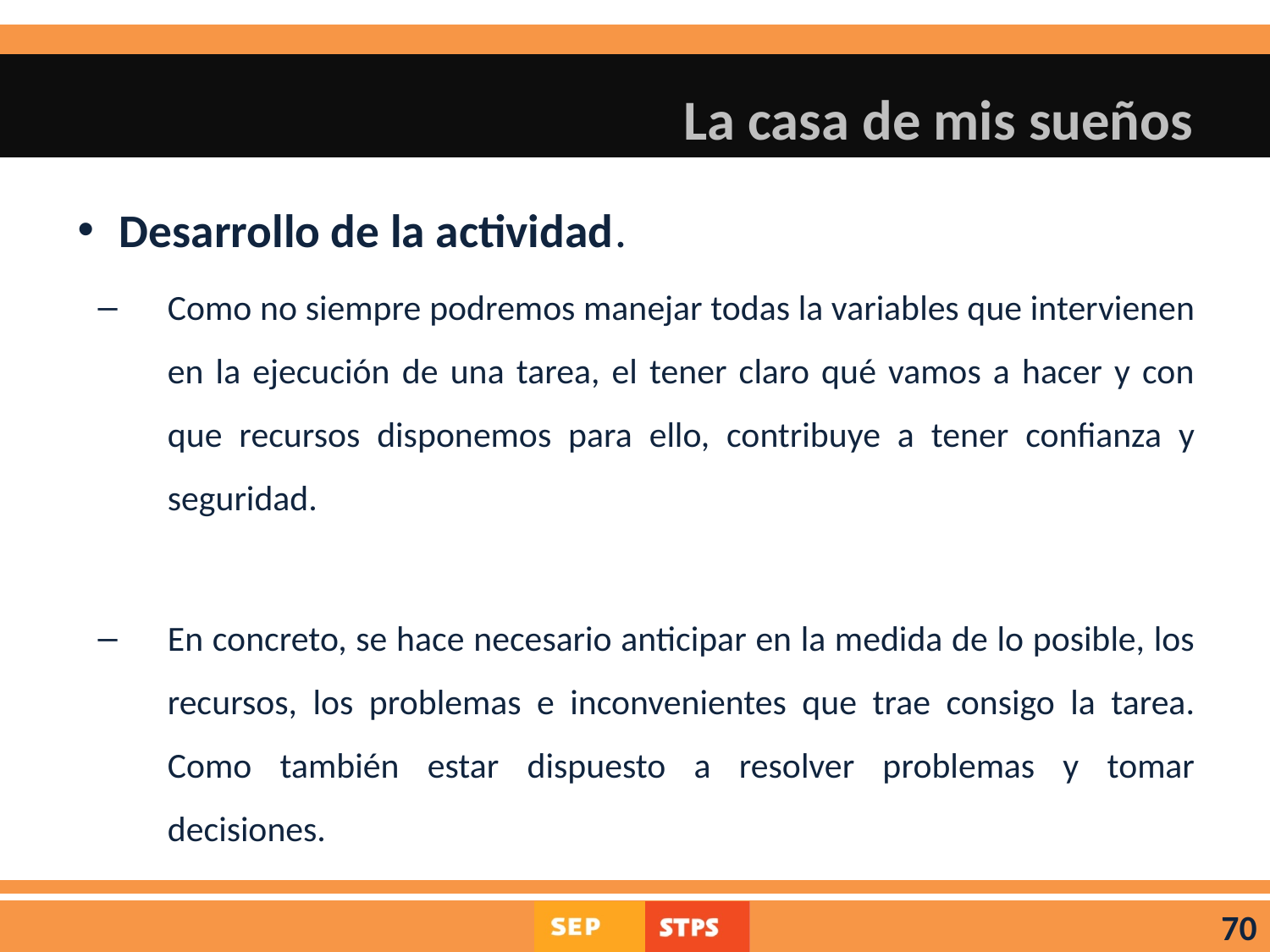

# La casa de mis sueños
Desarrollo de la actividad.
Como no siempre podremos manejar todas la variables que intervienen en la ejecución de una tarea, el tener claro qué vamos a hacer y con que recursos disponemos para ello, contribuye a tener confianza y seguridad.

En concreto, se hace necesario anticipar en la medida de lo posible, los recursos, los problemas e inconvenientes que trae consigo la tarea. Como también estar dispuesto a resolver problemas y tomar decisiones.
70